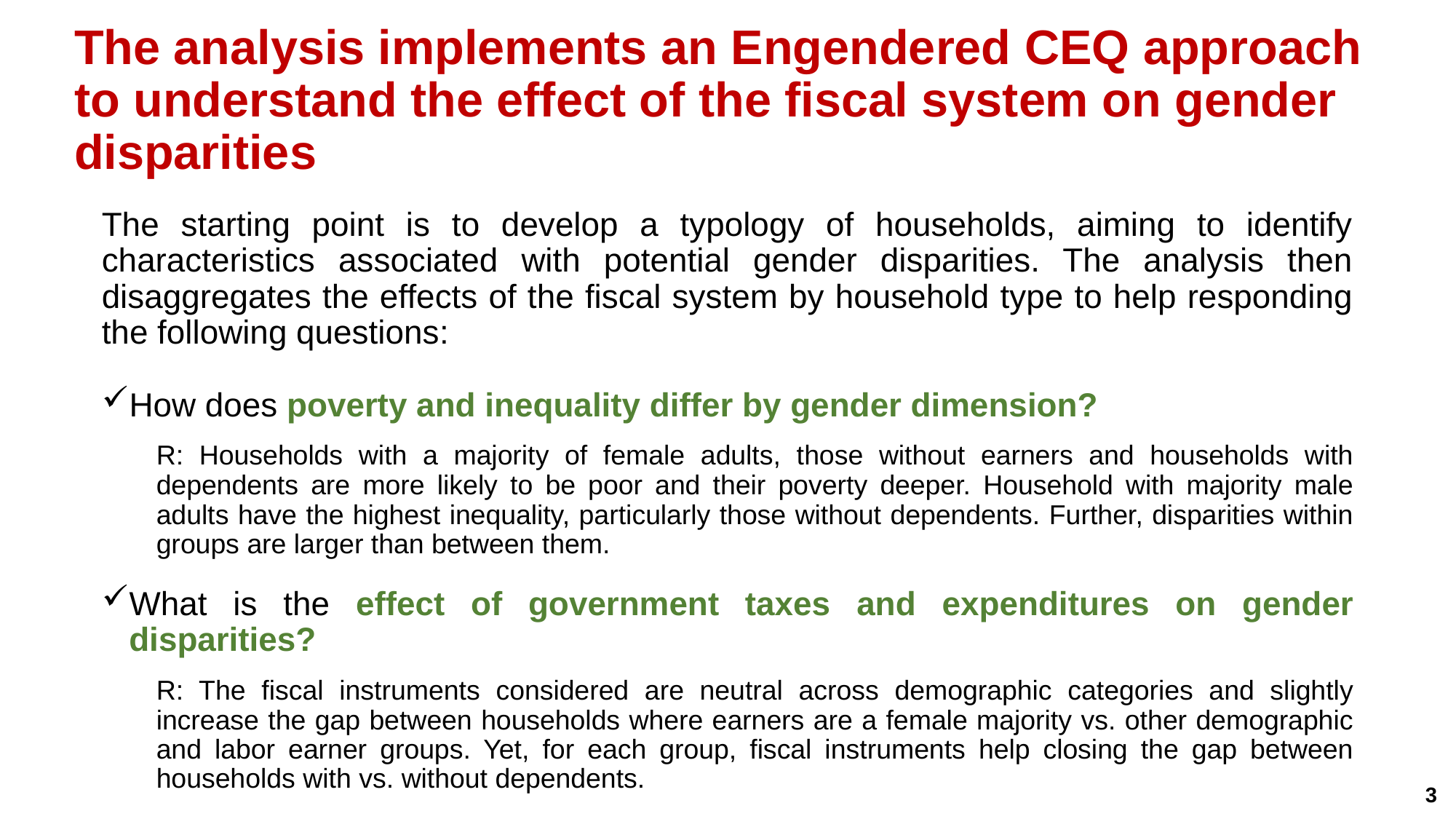

# The analysis implements an Engendered CEQ approach to understand the effect of the fiscal system on gender disparities

The starting point is to develop a typology of households, aiming to identify characteristics associated with potential gender disparities. The analysis then disaggregates the effects of the fiscal system by household type to help responding the following questions:

How does poverty and inequality differ by gender dimension?

R: Households with a majority of female adults, those without earners and households with dependents are more likely to be poor and their poverty deeper. Household with majority male adults have the highest inequality, particularly those without dependents. Further, disparities within groups are larger than between them.

What is the effect of government taxes and expenditures on gender disparities?

R: The fiscal instruments considered are neutral across demographic categories and slightly increase the gap between households where earners are a female majority vs. other demographic and labor earner groups. Yet, for each group, fiscal instruments help closing the gap between households with vs. without dependents.
3